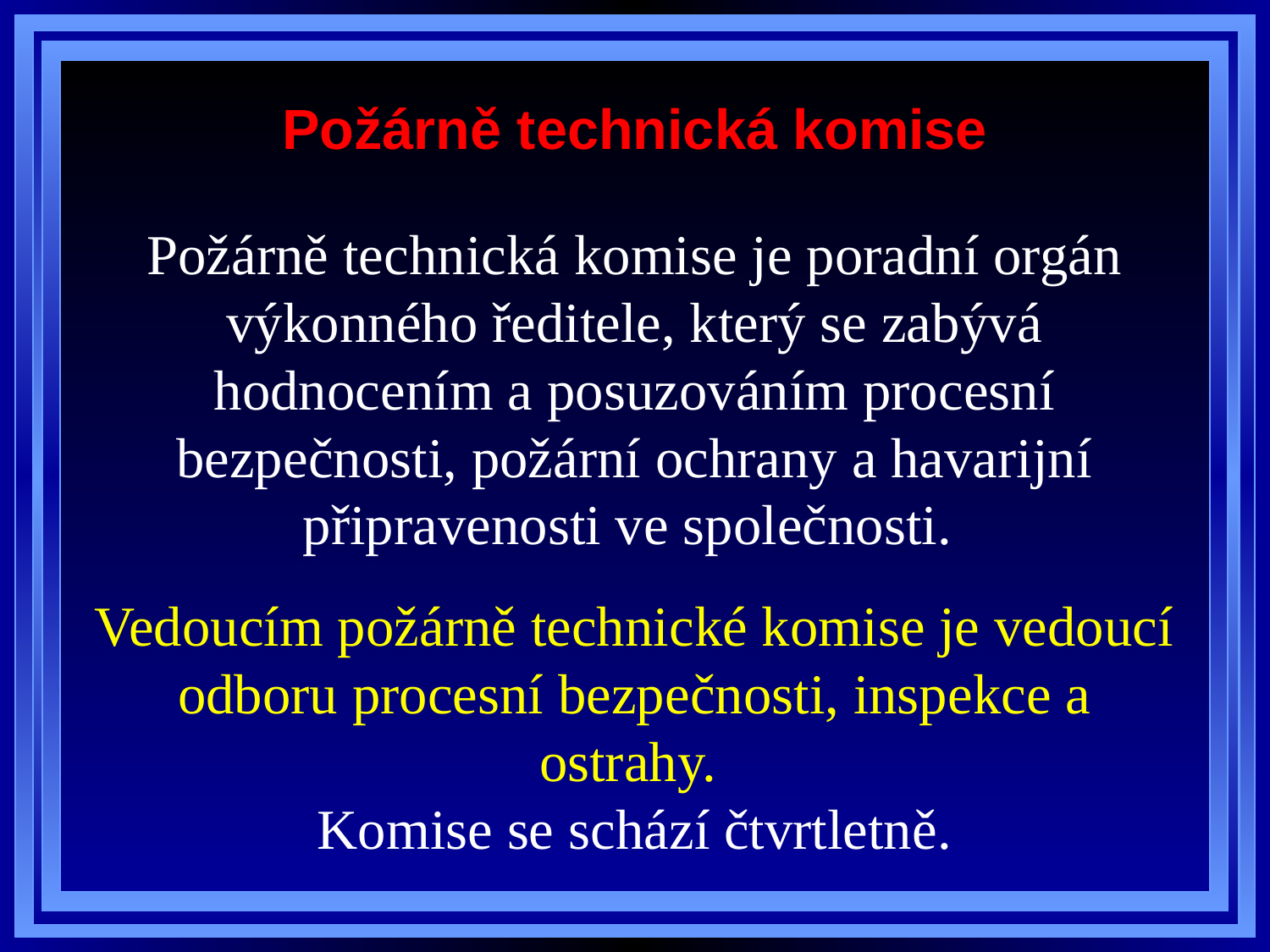

# Požárně technická komise
Požárně technická komise je poradní orgán výkonného ředitele, který se zabývá hodnocením a posuzováním procesní bezpečnosti, požární ochrany a havarijní připravenosti ve společnosti.

Vedoucím požárně technické komise je vedoucí odboru procesní bezpečnosti, inspekce a ostrahy.
Komise se schází čtvrtletně.